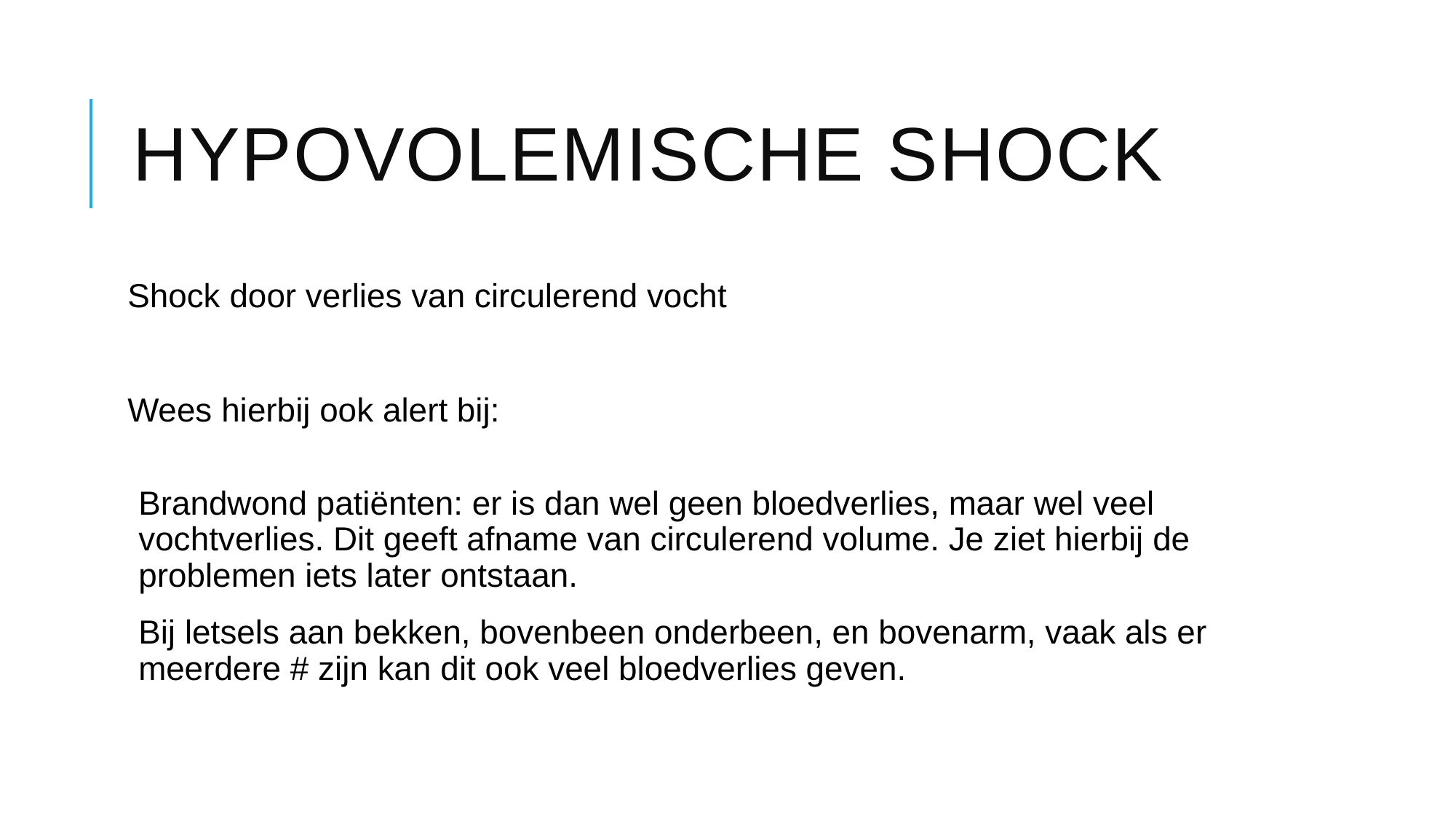

# Hypovolemische shock
Shock door verlies van circulerend vocht

Wees hierbij ook alert bij:
Brandwond patiënten: er is dan wel geen bloedverlies, maar wel veel vochtverlies. Dit geeft afname van circulerend volume. Je ziet hierbij de problemen iets later ontstaan.
Bij letsels aan bekken, bovenbeen onderbeen, en bovenarm, vaak als er meerdere # zijn kan dit ook veel bloedverlies geven.